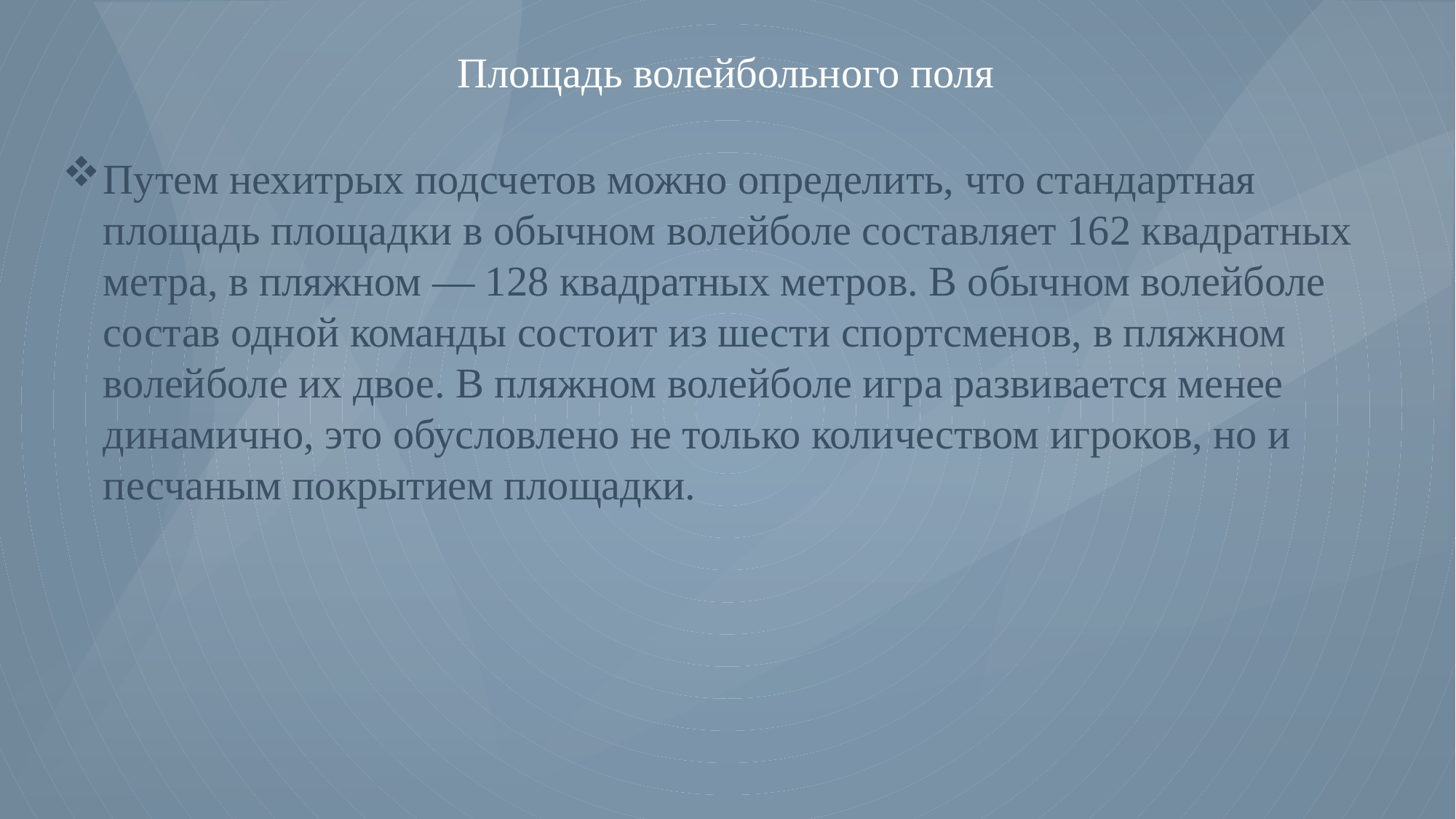

# Площадь волейбольного поля
Путем нехитрых подсчетов можно определить, что стандартная           площадь площадки в обычном волейболе составляет 162 квадратных метра, в пляжном — 128 квадратных метров. В обычном волейболе     состав одной команды состоит из шести спортсменов, в пляжном        волейболе их двое. В пляжном волейболе игра развивается менее        динамично, это обусловлено не только количеством игроков, но и       песчаным покрытием площадки.